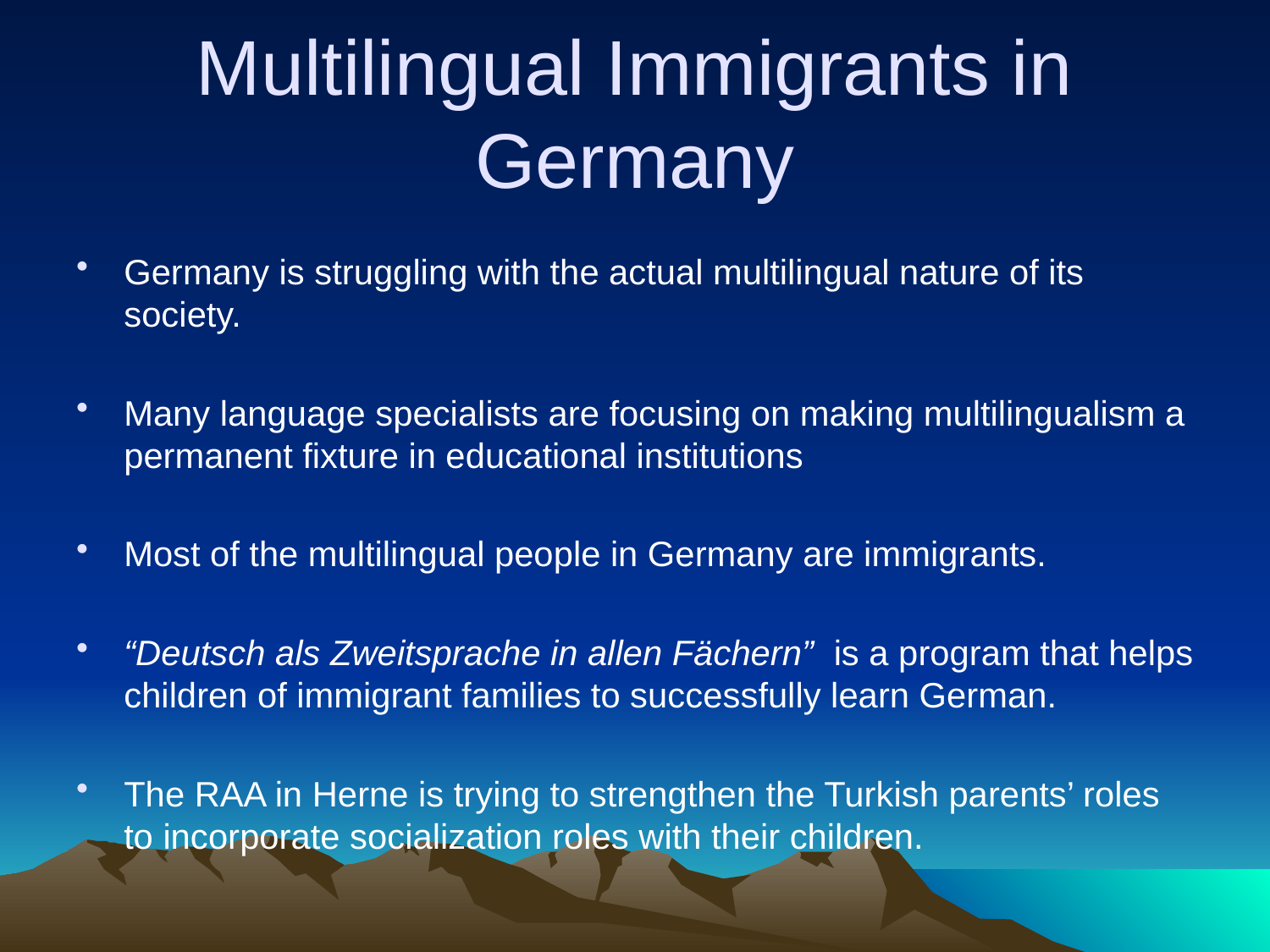

Multilingual Immigrants in Germany
Germany is struggling with the actual multilingual nature of its society.

Many language specialists are focusing on making multilingualism a permanent fixture in educational institutions

Most of the multilingual people in Germany are immigrants.

“Deutsch als Zweitsprache in allen Fächern”  is a program that helps children of immigrant families to successfully learn German.

The RAA in Herne is trying to strengthen the Turkish parents’ roles to incorporate socialization roles with their children.